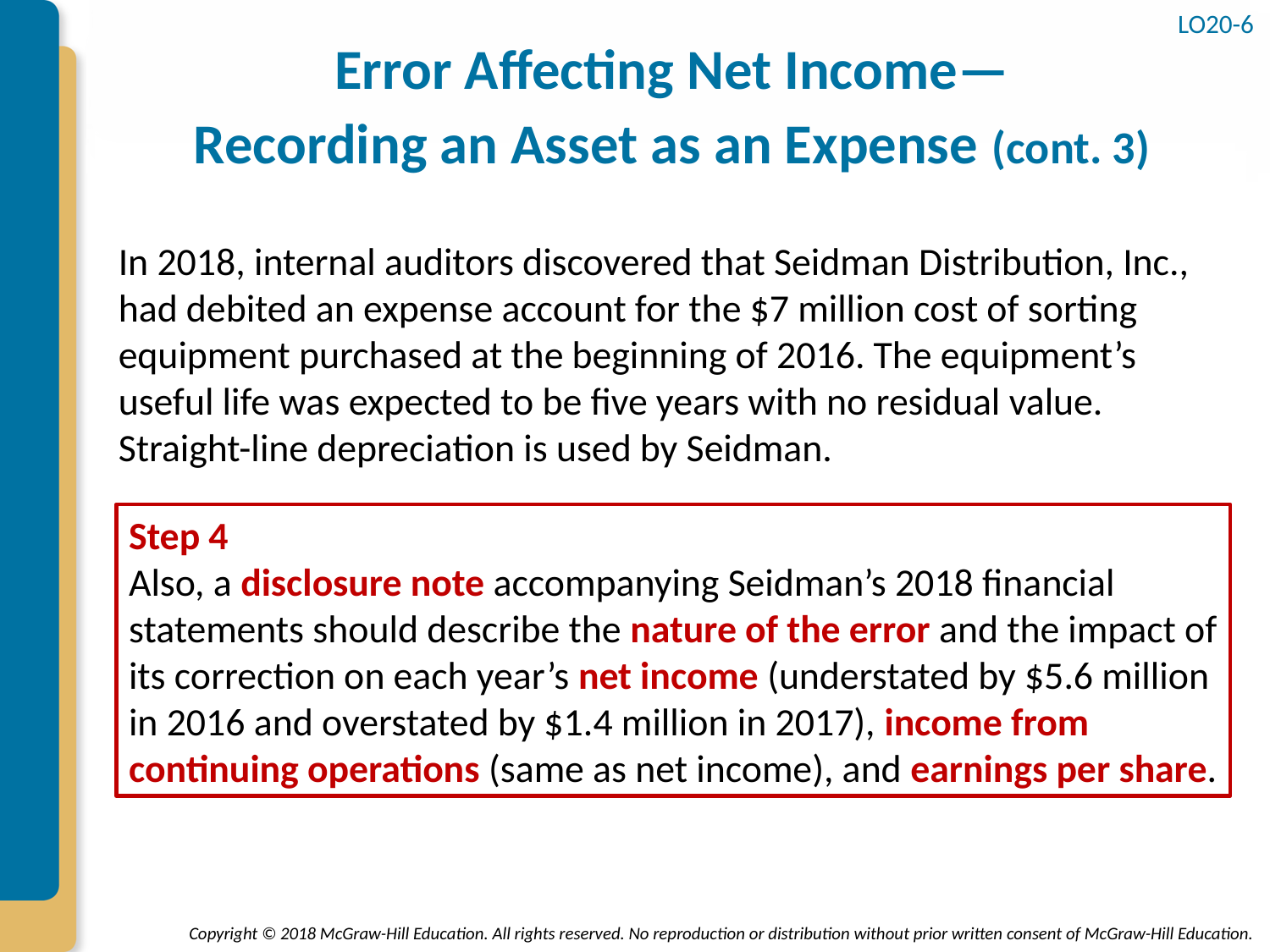

LO20-6
# Error Affecting Net Income— Recording an Asset as an Expense (cont. 3)

In 2018, internal auditors discovered that Seidman Distribution, Inc., had debited an expense account for the $7 million cost of sorting equipment purchased at the beginning of 2016. The equipment’s useful life was expected to be five years with no residual value. Straight-line depreciation is used by Seidman.
Step 4
Also, a disclosure note accompanying Seidman’s 2018 financial statements should describe the nature of the error and the impact of its correction on each year’s net income (understated by $5.6 million in 2016 and overstated by $1.4 million in 2017), income from continuing operations (same as net income), and earnings per share.